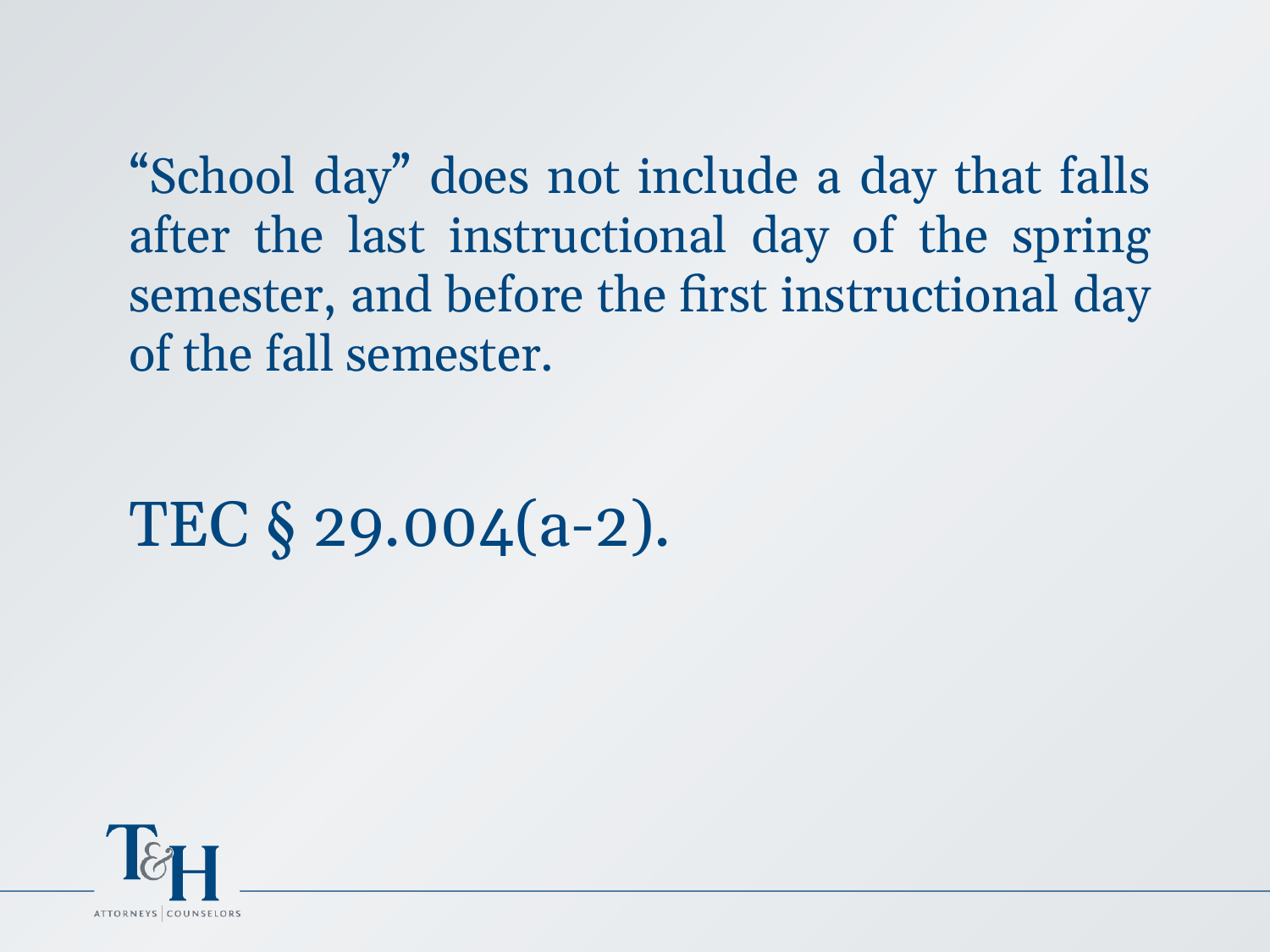

“School day” does not include a day that falls after the last instructional day of the spring semester, and before the first instructional day of the fall semester.

TEC § 29.004(a-2).